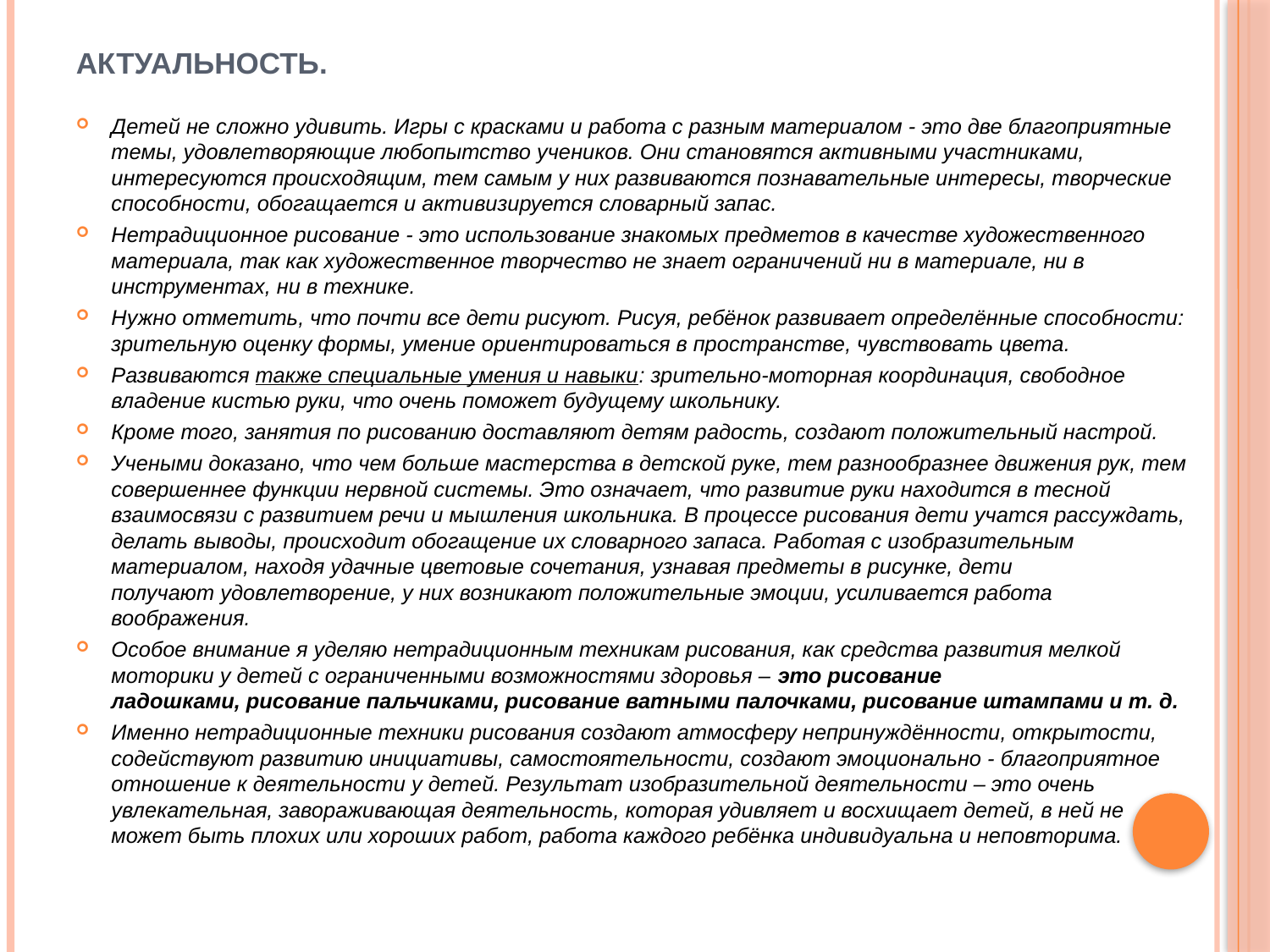

# Актуальность.
Детей не сложно удивить. Игры с красками и работа с разным материалом - это две благоприятные темы, удовлетворяющие любопытство учеников. Они становятся активными участниками, интересуются происходящим, тем самым у них развиваются познавательные интересы, творческие способности, обогащается и активизируется словарный запас.
Нетрадиционное рисование - это использование знакомых предметов в качестве художественного материала, так как художественное творчество не знает ограничений ни в материале, ни в инструментах, ни в технике.
Нужно отметить, что почти все дети рисуют. Рисуя, ребёнок развивает определённые способности: зрительную оценку формы, умение ориентироваться в пространстве, чувствовать цвета.
Развиваются также специальные умения и навыки: зрительно-моторная координация, свободное владение кистью руки, что очень поможет будущему школьнику.
Кроме того, занятия по рисованию доставляют детям радость, создают положительный настрой.
Учеными доказано, что чем больше мастерства в детской руке, тем разнообразнее движения рук, тем совершеннее функции нервной системы. Это означает, что развитие руки находится в тесной взаимосвязи с развитием речи и мышления школьника. В процессе рисования дети учатся рассуждать, делать выводы, происходит обогащение их словарного запаса. Работая с изобразительным материалом, находя удачные цветовые сочетания, узнавая предметы в рисунке, дети получают удовлетворение, у них возникают положительные эмоции, усиливается работа воображения.
Особое внимание я уделяю нетрадиционным техникам рисования, как средства развития мелкой моторики у детей с ограниченными возможностями здоровья – это рисование ладошками, рисование пальчиками, рисование ватными палочками, рисование штампами и т. д.
Именно нетрадиционные техники рисования создают атмосферу непринуждённости, открытости, содействуют развитию инициативы, самостоятельности, создают эмоционально - благоприятное отношение к деятельности у детей. Результат изобразительной деятельности – это очень увлекательная, завораживающая деятельность, которая удивляет и восхищает детей, в ней не может быть плохих или хороших работ, работа каждого ребёнка индивидуальна и неповторима.